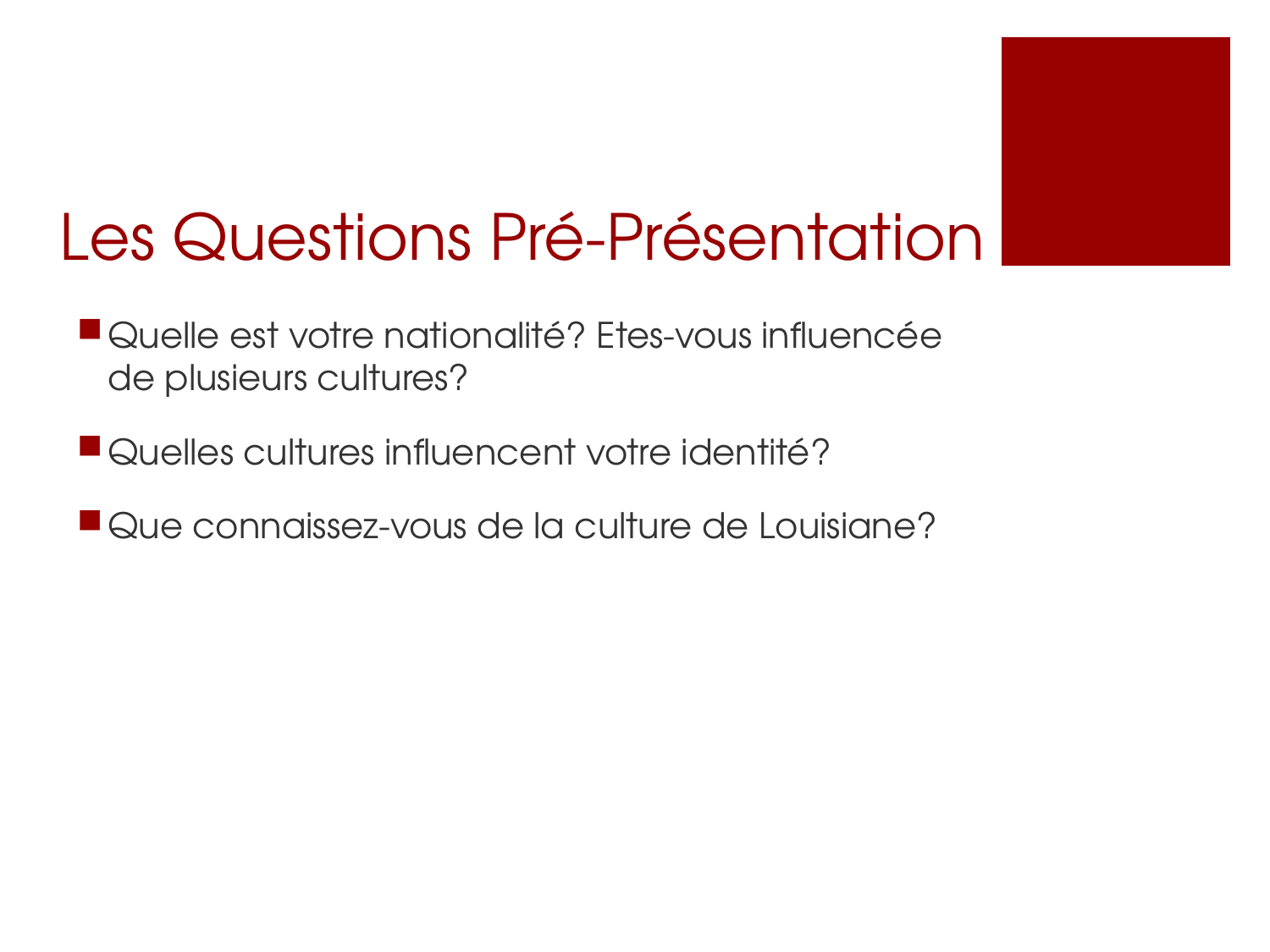

# Les Questions Pré-Présentation
Quelle est votre nationalité? Etes-vous influencée de plusieurs cultures?
Quelles cultures influencent votre identité?
Que connaissez-vous de la culture de Louisiane?